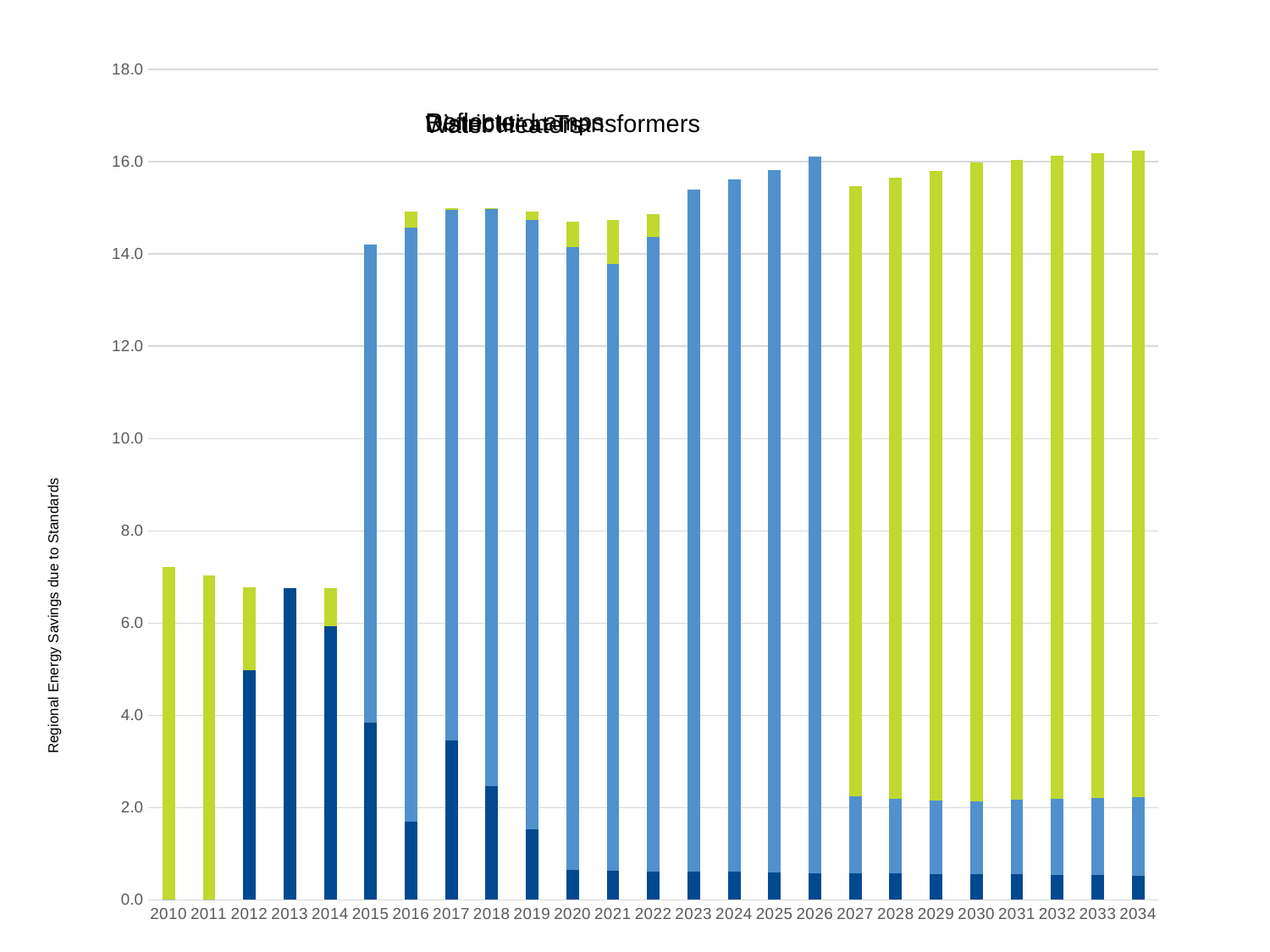

### Chart

| Category | Distribution Transformers | Water Heaters | Reflectors |
|---|---|---|---|
| 2010 | 7.211776142162343 | 0.0 | 0.0 |
| 2011 | 7.039274370065569 | 0.0 | 0.0 |
| 2012 | 6.7766542555784115 | 0.0 | 4.977651371628107 |
| 2013 | 6.695891039152172 | 0.0 | 6.764359869646976 |
| 2014 | 6.750407167226913 | 0.0 | 5.935353338279087 |
| 2015 | 6.722905385150022 | 14.2124215739775 | 3.839262127256187 |
| 2016 | 14.914834031734207 | 14.571717644896768 | 1.6973877407667355 |
| 2017 | 14.99742080233843 | 14.957298940238344 | 3.460560526697235 |
| 2018 | 15.001705536411873 | 14.981880323649081 | 2.4720369942509204 |
| 2019 | 14.917565838748047 | 14.727922482457135 | 1.5242877486362747 |
| 2020 | 14.706785911615581 | 14.148524195394158 | 0.6440061671673707 |
| 2021 | 14.74010991542002 | 13.792494468416924 | 0.6247727328050319 |
| 2022 | 14.864124742651645 | 14.376159955408857 | 0.620109748987397 |
| 2023 | 14.997804374453656 | 15.39734233416631 | 0.6129077404349493 |
| 2024 | 15.127184697082996 | 15.608843077133578 | 0.6055785537738938 |
| 2025 | 15.237245242366505 | 15.812862177449276 | 0.600292551808682 |
| 2026 | 15.34218091004405 | 16.10694360121137 | 0.584514278644749 |
| 2027 | 15.474364753359133 | 2.2423339704092102 | 0.5798607130677755 |
| 2028 | 15.650921872255239 | 2.1959867460499662 | 0.571982036380843 |
| 2029 | 15.809631905424755 | 2.1610025883318427 | 0.5616449824950791 |
| 2030 | 15.985707639144307 | 2.143151719174192 | 0.5522553246302137 |
| 2031 | 16.048944166887658 | 2.164583236365934 | 0.5523473182881692 |
| 2032 | 16.128716629656797 | 2.186229068729593 | 0.5429959927509581 |
| 2033 | 16.180452530594426 | 2.2080913594168896 | 0.5333273202208105 |
| 2034 | 16.246366578084263 | 2.2301722730110582 | 0.5237056811014524 |
Reflector Lamps
Distribution Transformers
Water Heaters
Regional Energy Savings due to Standards